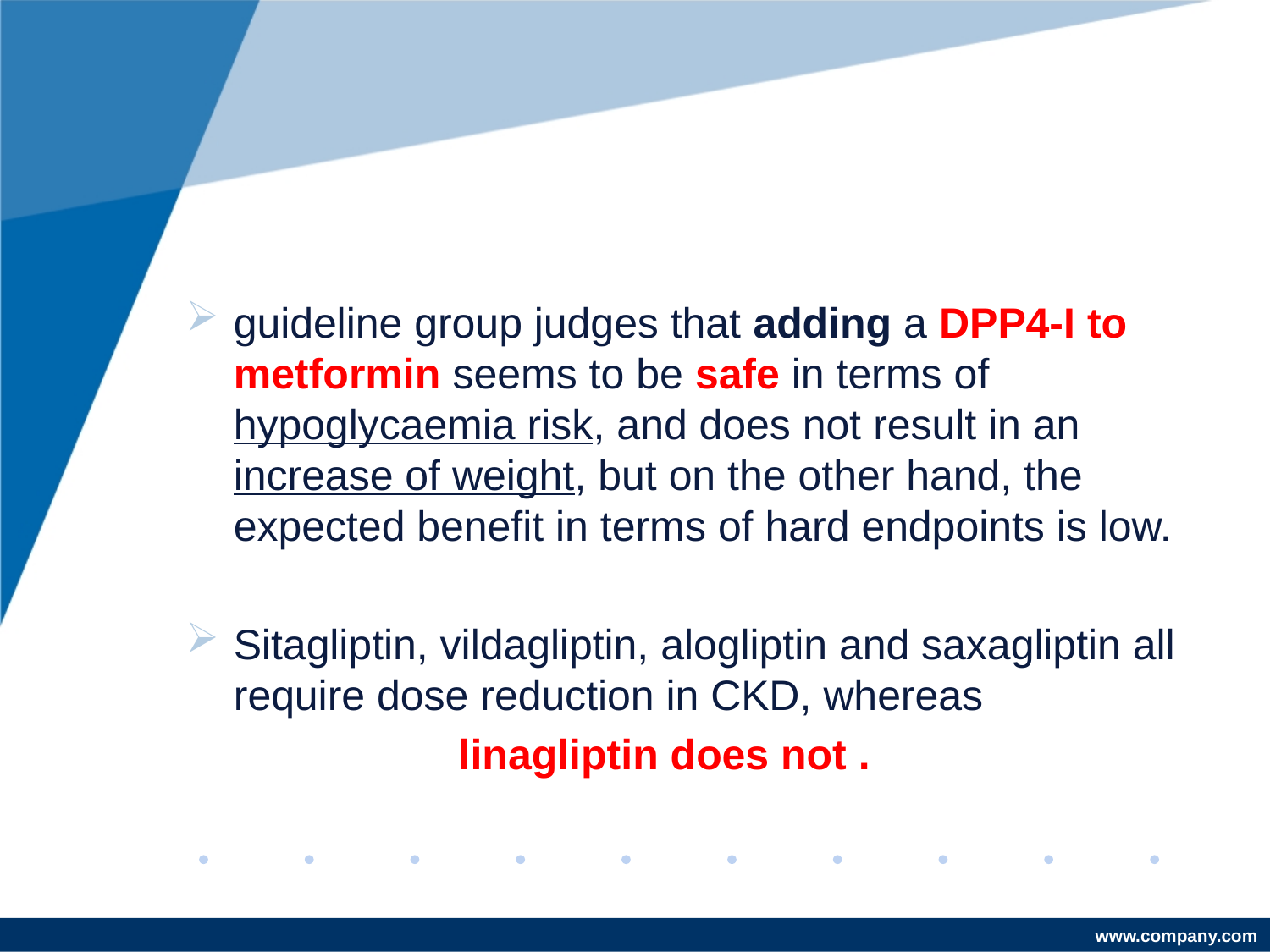

#

guideline group judges that adding a DPP4-I to metformin seems to be safe in terms of hypoglycaemia risk, and does not result in an increase of weight, but on the other hand, the expected benefit in terms of hard endpoints is low.

Sitagliptin, vildagliptin, alogliptin and saxagliptin all require dose reduction in CKD, whereas
                       linagliptin does not .